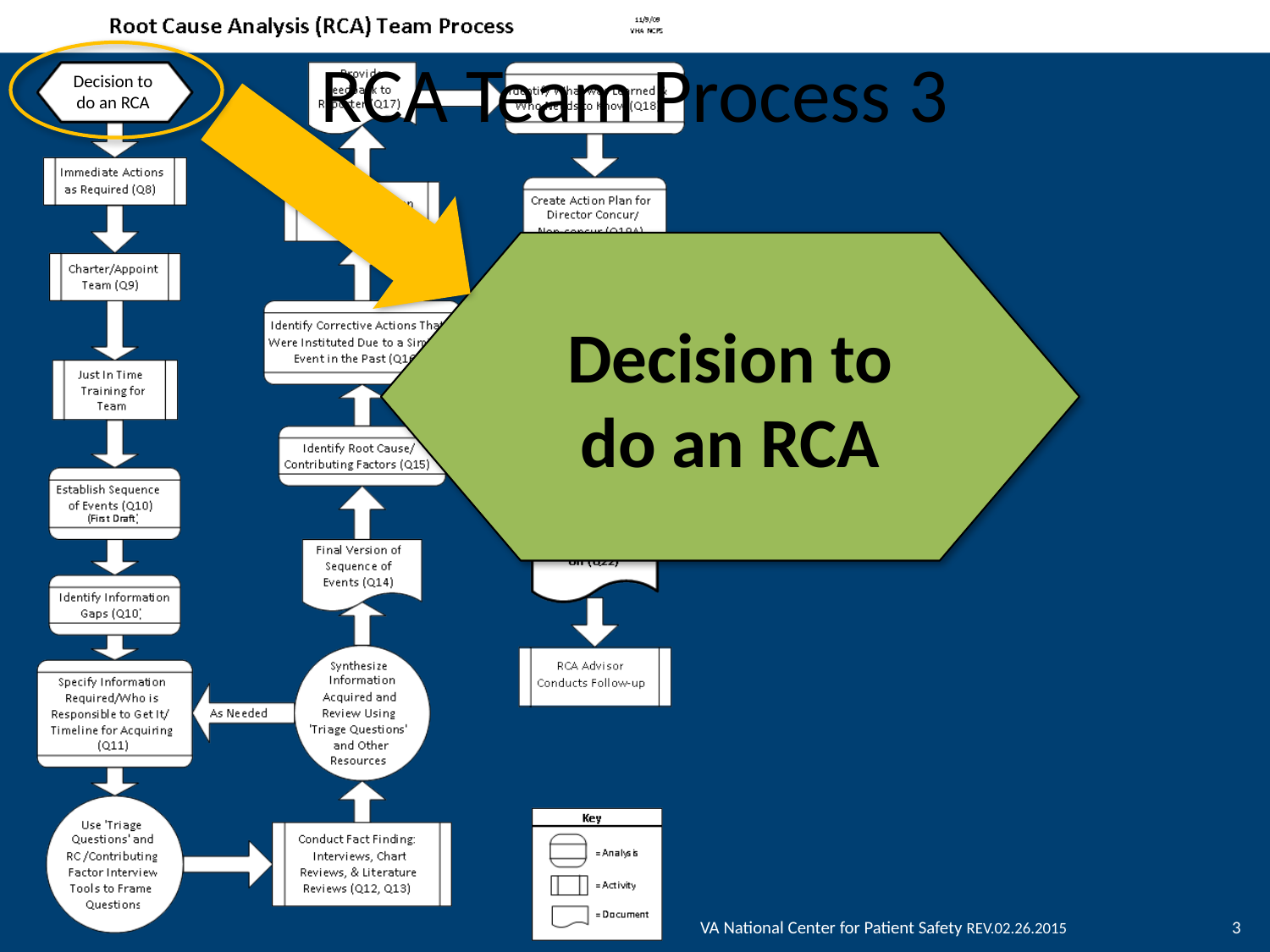

RCA Team Process 3

Decision to do an RCA